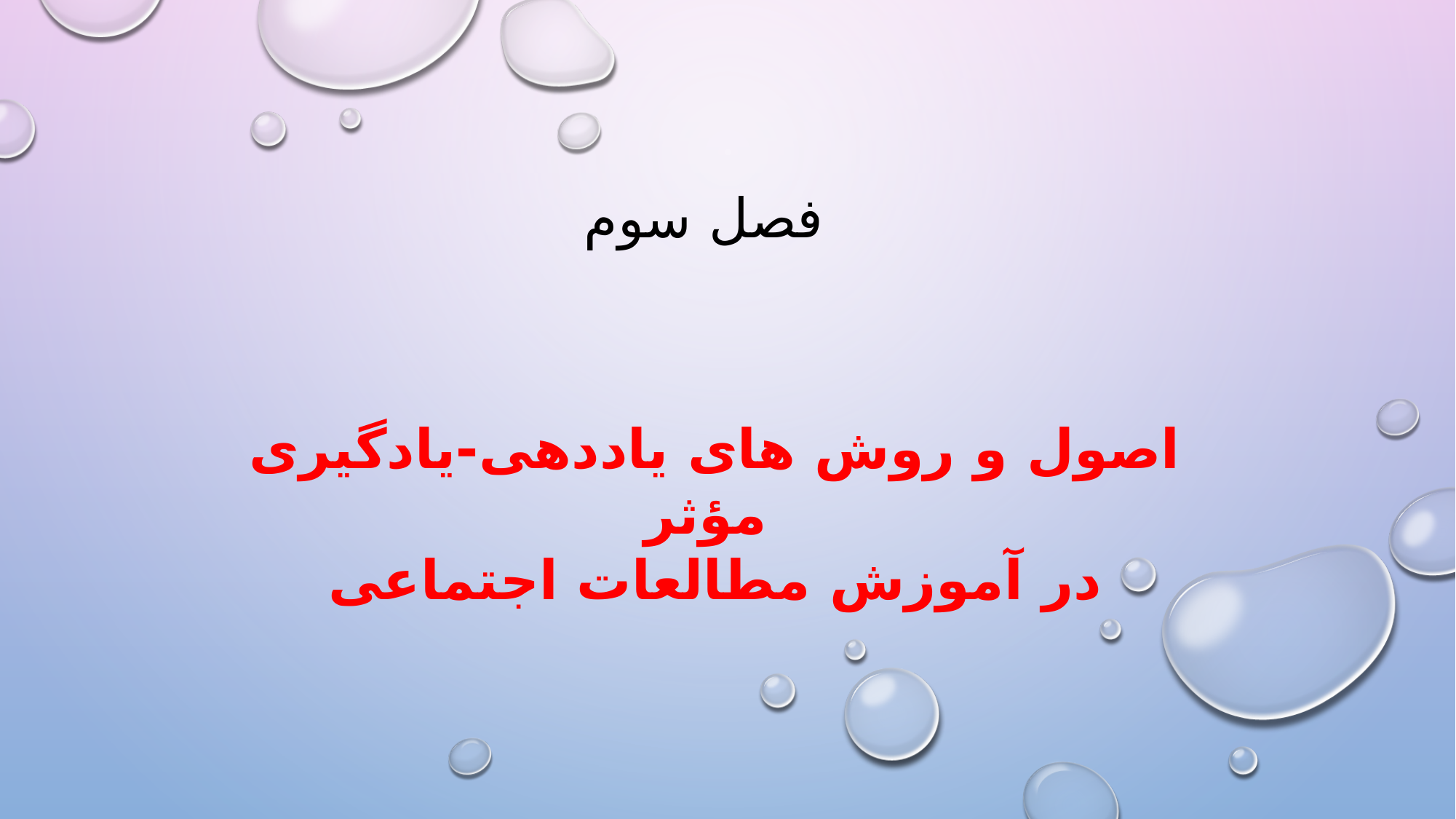

فصل سوم

اصول و روش های یاددهی-یادگیری مؤثر
در آموزش مطالعات اجتماعی